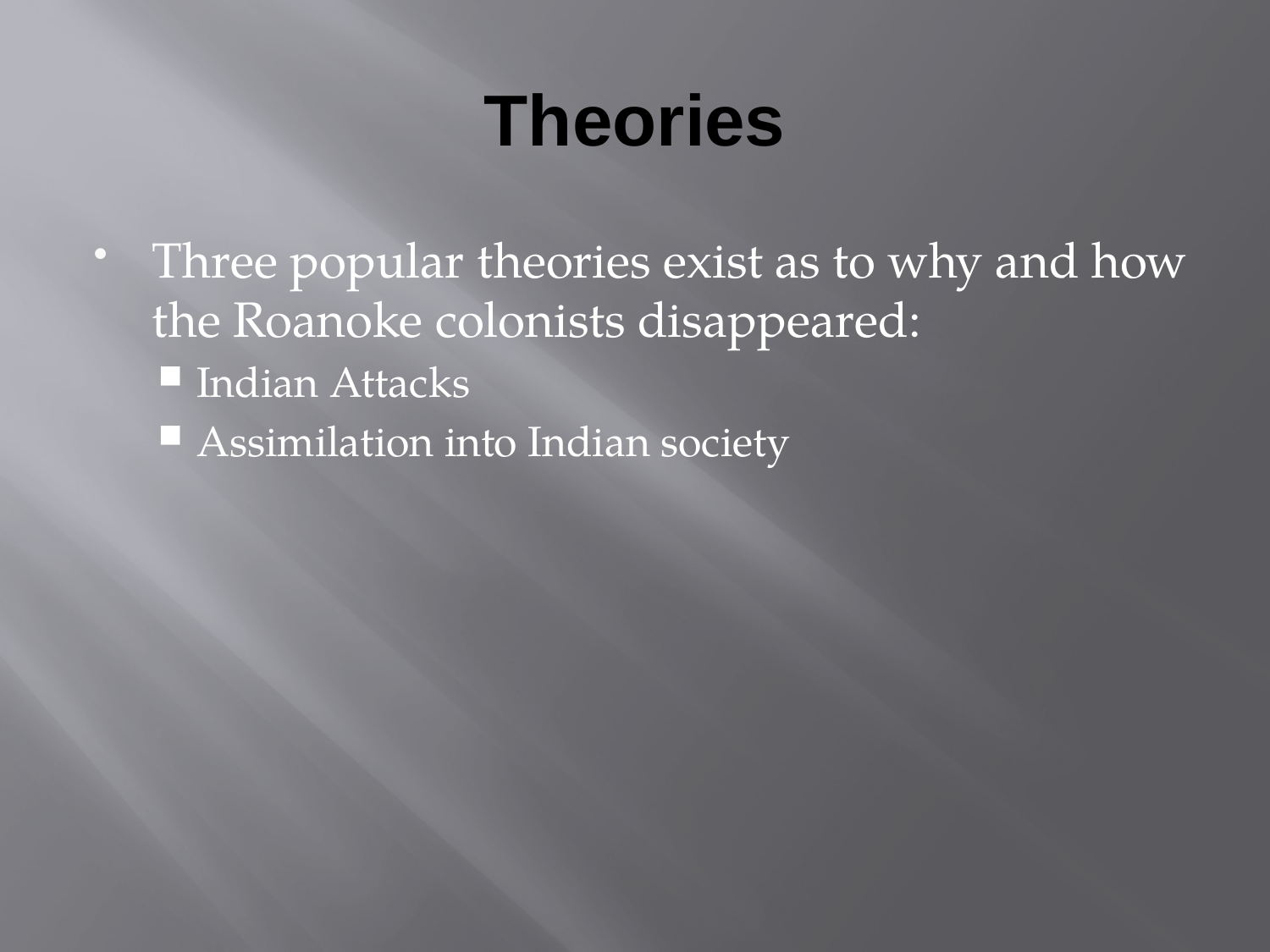

# Theories
Three popular theories exist as to why and how the Roanoke colonists disappeared:
Indian Attacks
Assimilation into Indian society